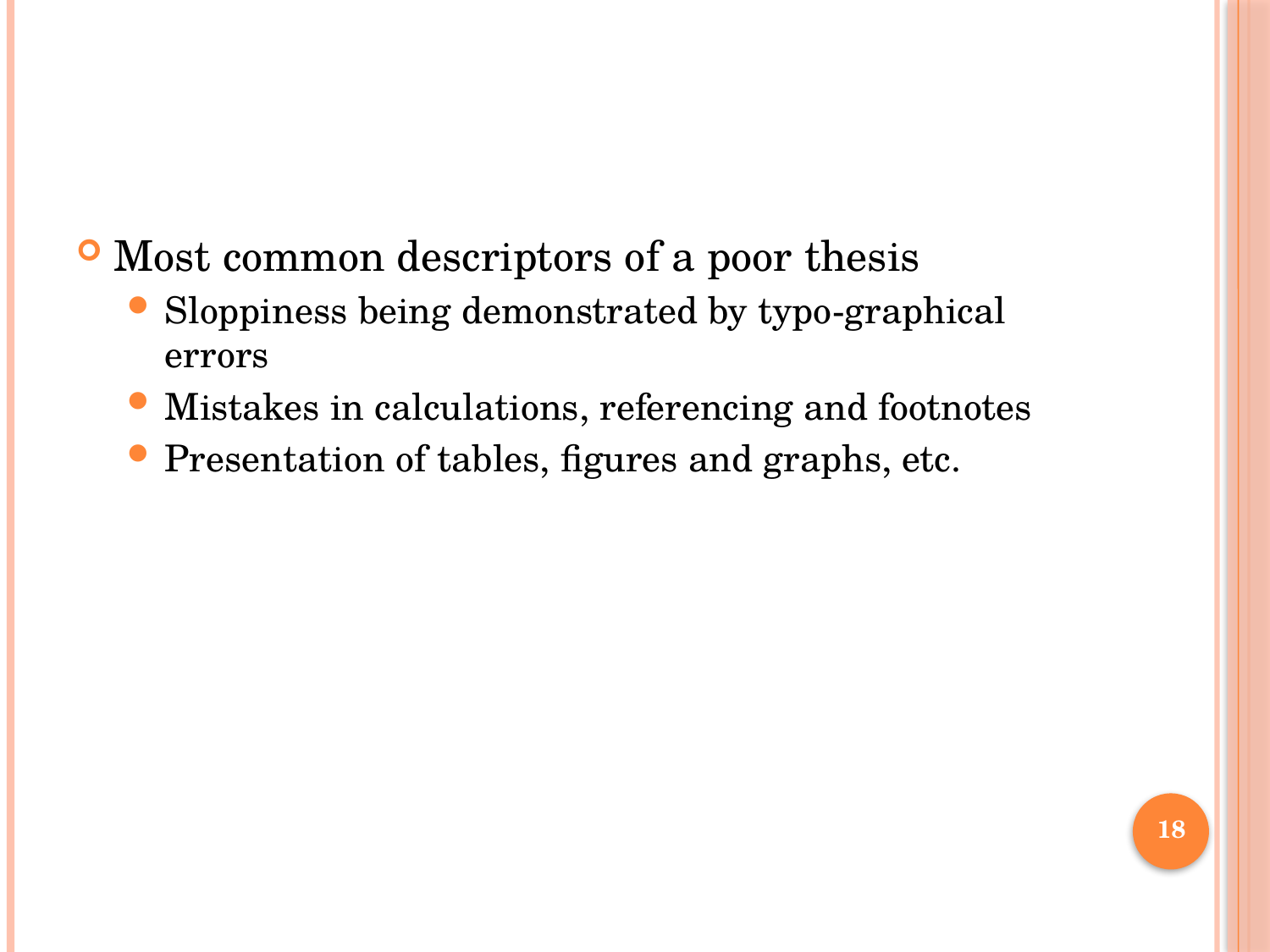

#
Most common descriptors of a poor thesis
Sloppiness being demonstrated by typo-graphical errors
Mistakes in calculations, referencing and footnotes
Presentation of tables, figures and graphs, etc.
18